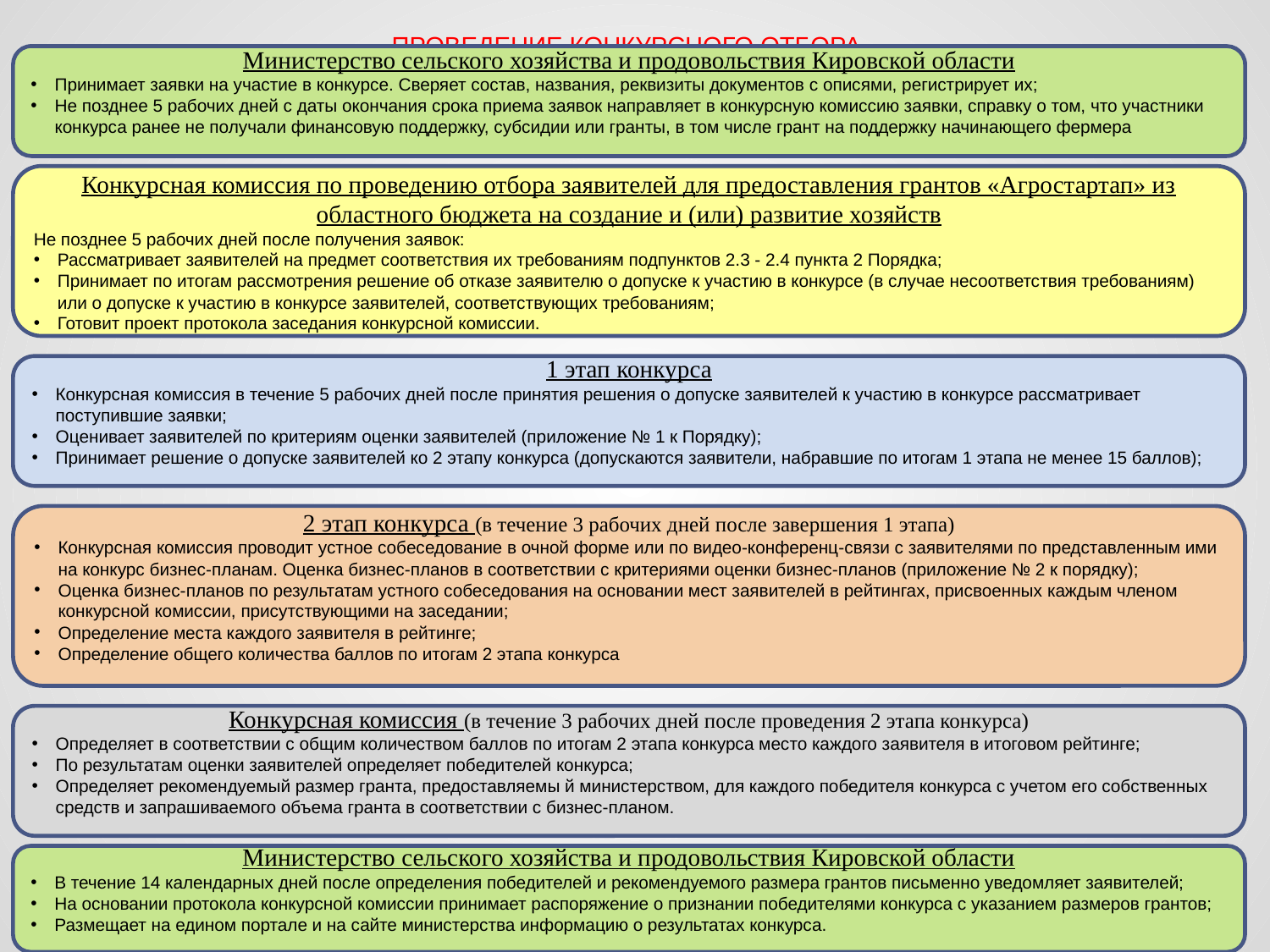

# ПРОВЕДЕНИЕ КОНКУРСНОГО ОТБОРА
Министерство сельского хозяйства и продовольствия Кировской области
Принимает заявки на участие в конкурсе. Сверяет состав, названия, реквизиты документов с описями, регистрирует их;
Не позднее 5 рабочих дней с даты окончания срока приема заявок направляет в конкурсную комиссию заявки, справку о том, что участники конкурса ранее не получали финансовую поддержку, субсидии или гранты, в том числе грант на поддержку начинающего фермера

Конкурсная комиссия по проведению отбора заявителей для предоставления грантов «Агростартап» из областного бюджета на создание и (или) развитие хозяйств
Не позднее 5 рабочих дней после получения заявок:
Рассматривает заявителей на предмет соответствия их требованиям подпунктов 2.3 - 2.4 пункта 2 Порядка;
Принимает по итогам рассмотрения решение об отказе заявителю о допуске к участию в конкурсе (в случае несоответствия требованиям) или о допуске к участию в конкурсе заявителей, соответствующих требованиям;
Готовит проект протокола заседания конкурсной комиссии.
1 этап конкурса
Конкурсная комиссия в течение 5 рабочих дней после принятия решения о допуске заявителей к участию в конкурсе рассматривает поступившие заявки;
Оценивает заявителей по критериям оценки заявителей (приложение № 1 к Порядку);
Принимает решение о допуске заявителей ко 2 этапу конкурса (допускаются заявители, набравшие по итогам 1 этапа не менее 15 баллов);

2 этап конкурса (в течение 3 рабочих дней после завершения 1 этапа)
Конкурсная комиссия проводит устное собеседование в очной форме или по видео-конференц-связи с заявителями по представленным ими на конкурс бизнес-планам. Оценка бизнес-планов в соответствии с критериями оценки бизнес-планов (приложение № 2 к порядку);
Оценка бизнес-планов по результатам устного собеседования на основании мест заявителей в рейтингах, присвоенных каждым членом конкурсной комиссии, присутствующими на заседании;
Определение места каждого заявителя в рейтинге;
Определение общего количества баллов по итогам 2 этапа конкурса

Конкурсная комиссия (в течение 3 рабочих дней после проведения 2 этапа конкурса)
Определяет в соответствии с общим количеством баллов по итогам 2 этапа конкурса место каждого заявителя в итоговом рейтинге;
По результатам оценки заявителей определяет победителей конкурса;
Определяет рекомендуемый размер гранта, предоставляемы й министерством, для каждого победителя конкурса с учетом его собственных средств и запрашиваемого объема гранта в соответствии с бизнес-планом.

Министерство сельского хозяйства и продовольствия Кировской области
В течение 14 календарных дней после определения победителей и рекомендуемого размера грантов письменно уведомляет заявителей;
На основании протокола конкурсной комиссии принимает распоряжение о признании победителями конкурса с указанием размеров грантов;
Размещает на едином портале и на сайте министерства информацию о результатах конкурса.